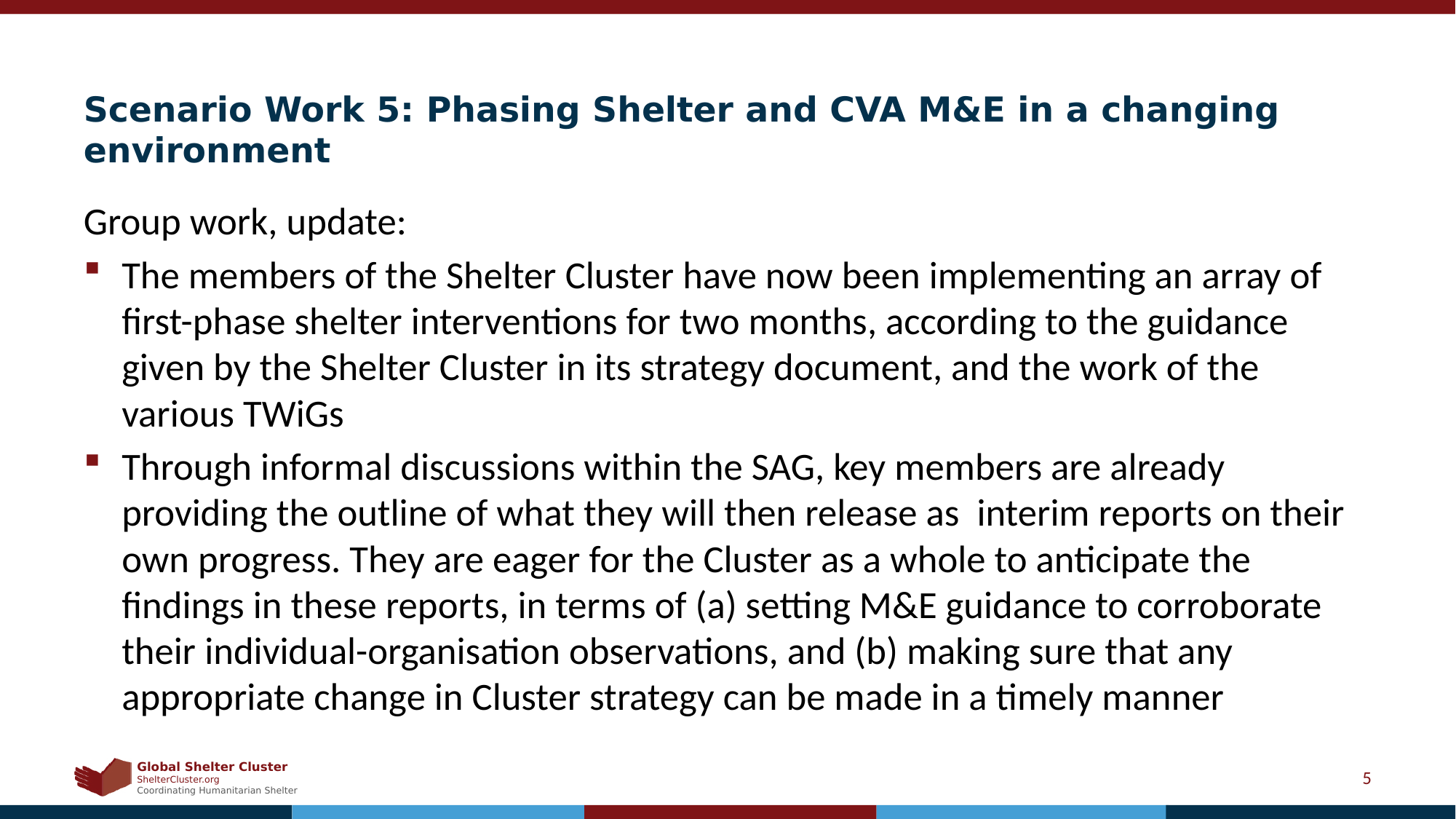

# Scenario Work 5: Phasing Shelter and CVA M&E in a changing environment
Group work, update:
The members of the Shelter Cluster have now been implementing an array of first-phase shelter interventions for two months, according to the guidance given by the Shelter Cluster in its strategy document, and the work of the various TWiGs
Through informal discussions within the SAG, key members are already providing the outline of what they will then release as  interim reports on their own progress. They are eager for the Cluster as a whole to anticipate the findings in these reports, in terms of (a) setting M&E guidance to corroborate their individual-organisation observations, and (b) making sure that any appropriate change in Cluster strategy can be made in a timely manner

5